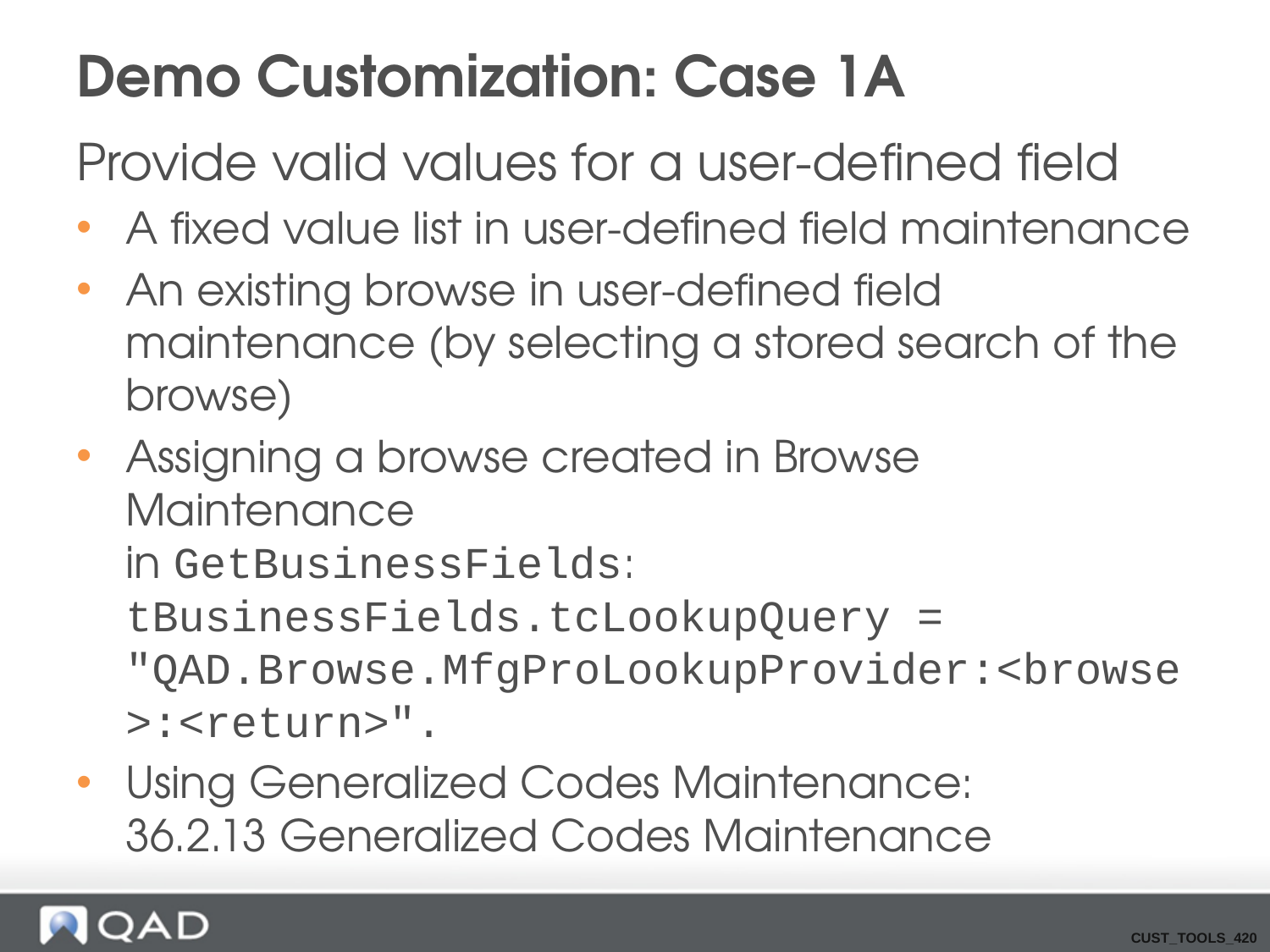

# Demo Customization: Case 1A
Provide valid values for a user-defined field
A fixed value list in user-defined field maintenance
An existing browse in user-defined field maintenance (by selecting a stored search of the browse)
Assigning a browse created in Browse Maintenance
in GetBusinessFields:
tBusinessFields.tcLookupQuery = "QAD.Browse.MfgProLookupProvider:<browse>:<return>".
Using Generalized Codes Maintenance:
36.2.13 Generalized Codes Maintenance
CUST_TOOLS_420